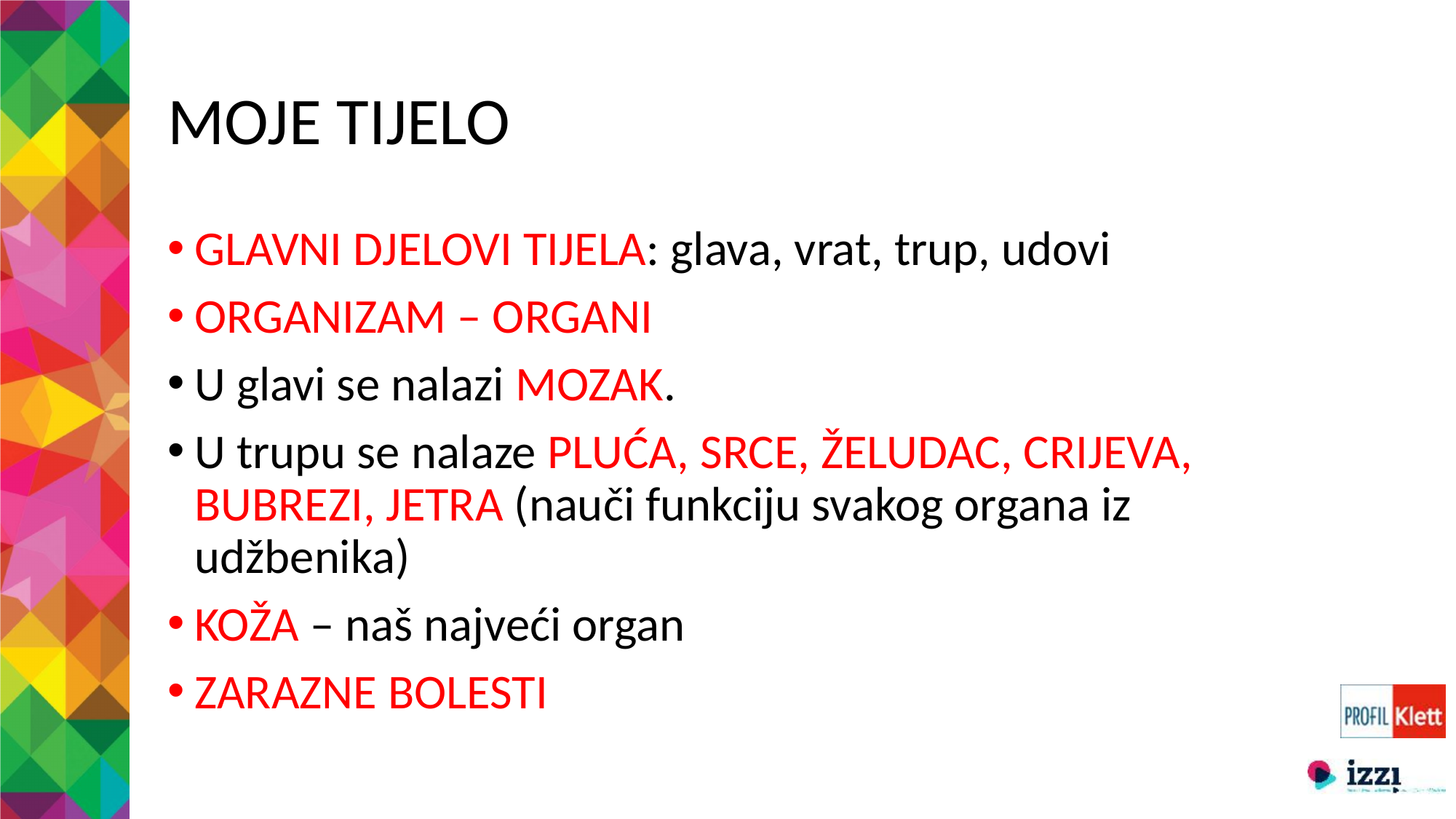

# MOJE TIJELO
GLAVNI DJELOVI TIJELA: glava, vrat, trup, udovi
ORGANIZAM – ORGANI
U glavi se nalazi MOZAK.
U trupu se nalaze PLUĆA, SRCE, ŽELUDAC, CRIJEVA, BUBREZI, JETRA (nauči funkciju svakog organa iz udžbenika)
KOŽA – naš najveći organ
ZARAZNE BOLESTI